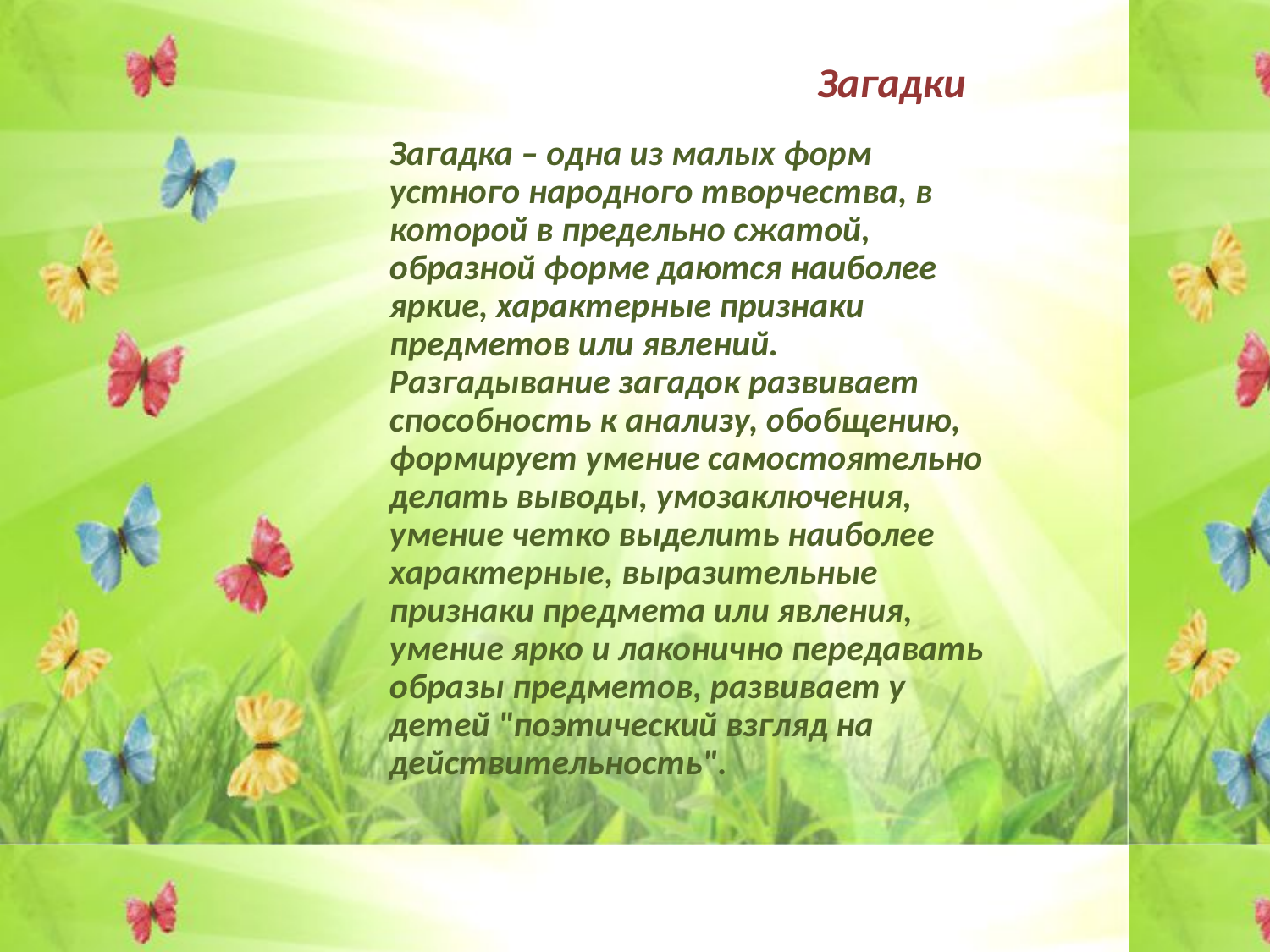

Загадки
Загадка – одна из малых форм устного народного творчества, в которой в предельно сжатой, образной форме даются наиболее яркие, характерные признаки предметов или явлений. Разгадывание загадок развивает способность к анализу, обобщению, формирует умение самостоятельно делать выводы, умозаключения, умение четко выделить наиболее характерные, выразительные признаки предмета или явления, умение ярко и лаконично передавать образы предметов, развивает у детей "поэтический взгляд на действительность".